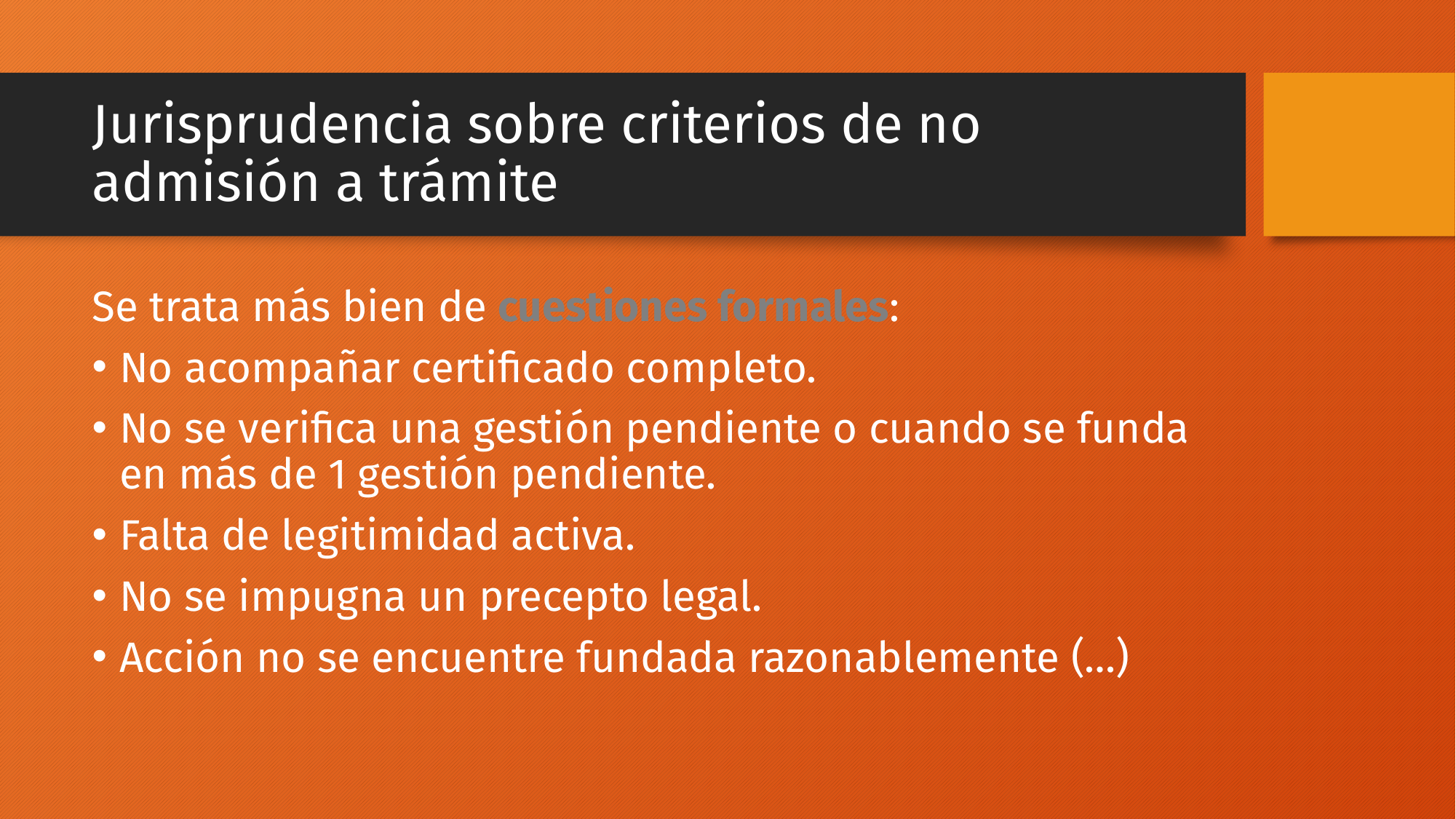

# Jurisprudencia sobre criterios de no admisión a trámite
Se trata más bien de cuestiones formales:
No acompañar certificado completo.
No se verifica una gestión pendiente o cuando se funda en más de 1 gestión pendiente.
Falta de legitimidad activa.
No se impugna un precepto legal.
Acción no se encuentre fundada razonablemente (…)